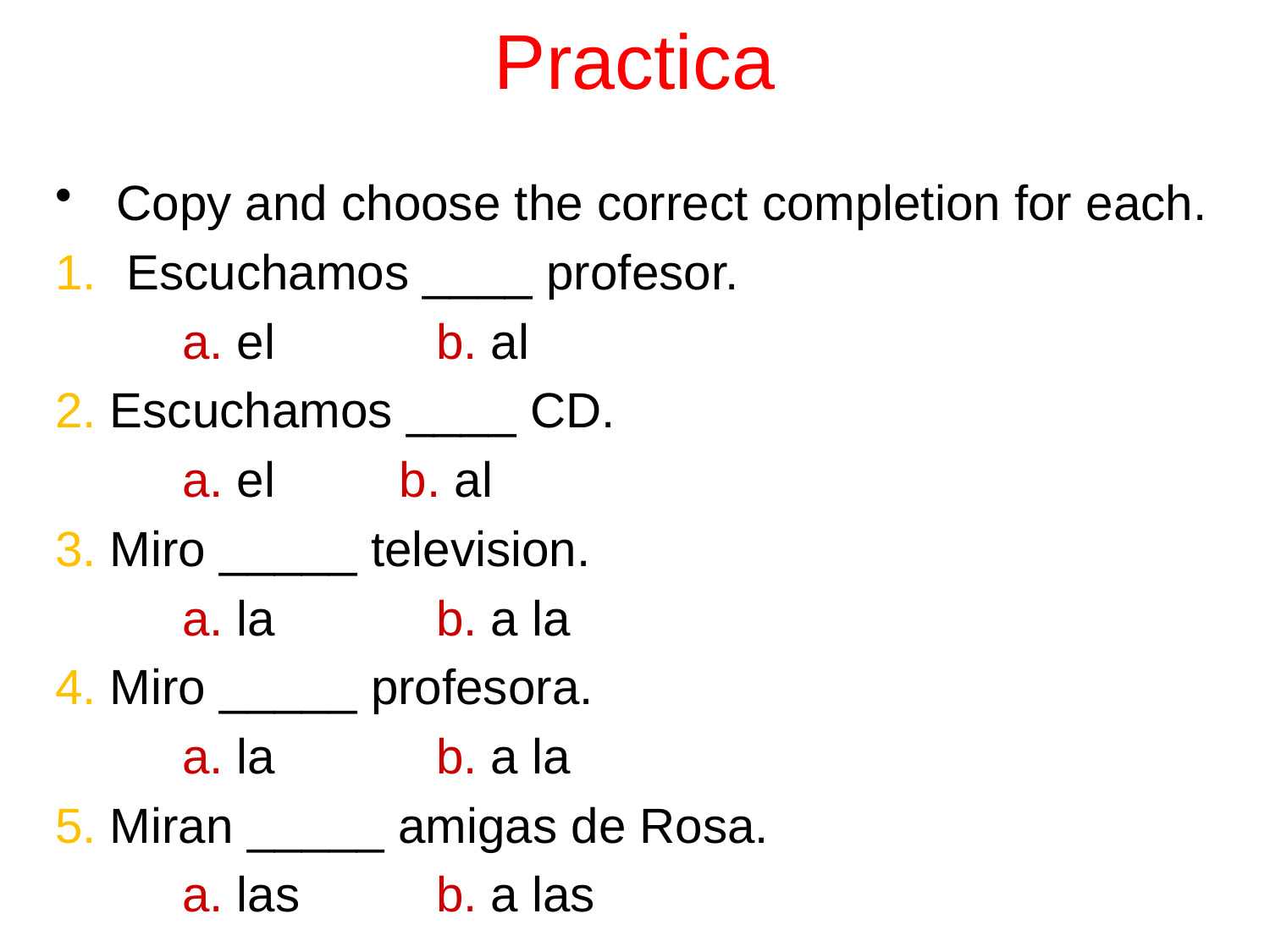

Practica
 Copy and choose the correct completion for each.
Escuchamos ____ profesor.
	a. el	 	b. al
2. Escuchamos ____ CD.
	a. el         b. al
3. Miro _____ television.
	a. la		b. a la
4. Miro _____ profesora.
	a. la 		b. a la
5. Miran _____ amigas de Rosa.
	a. las		b. a las